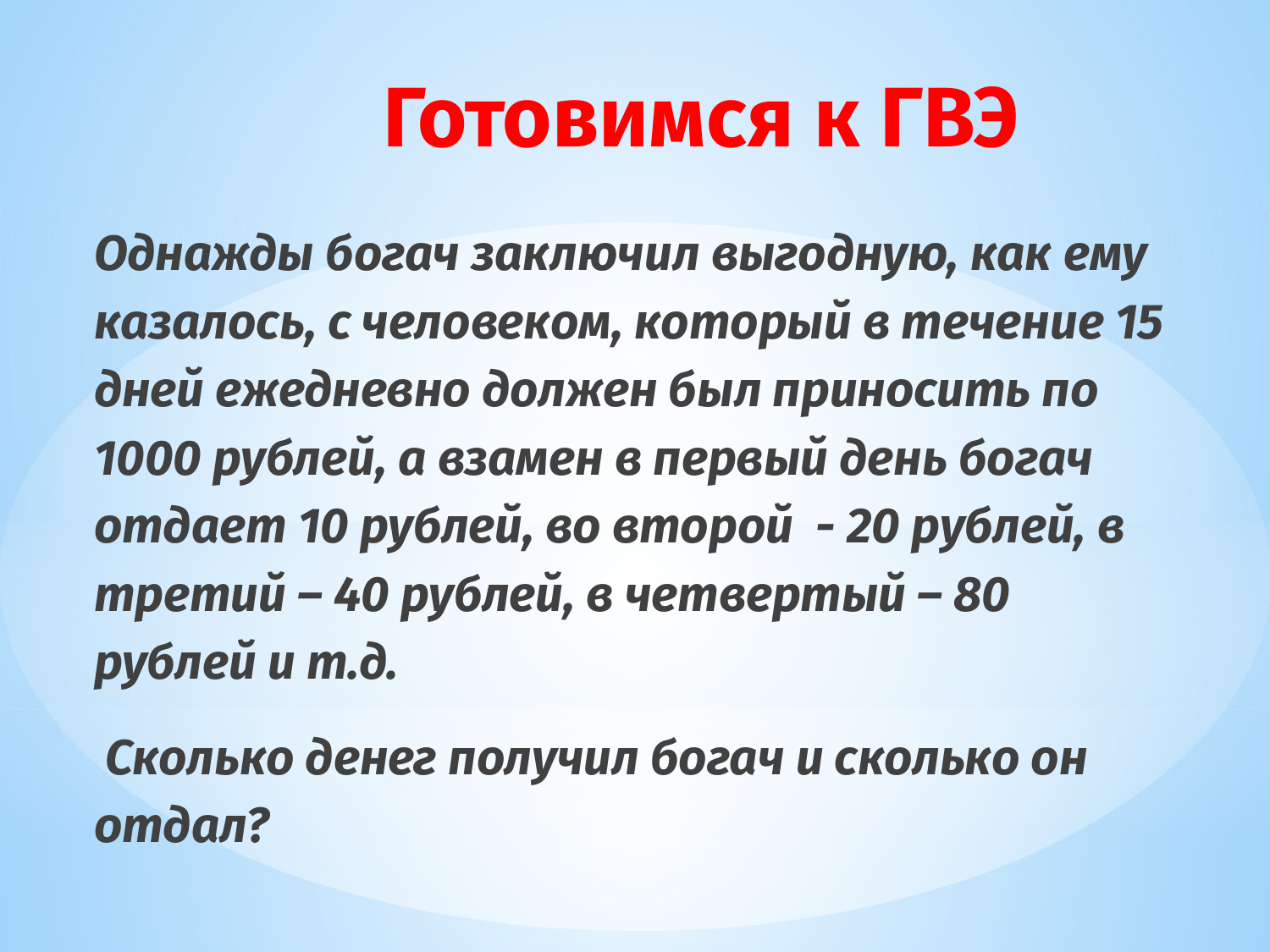

# Готовимся к ГВЭ
Однажды богач заключил выгодную, как ему казалось, с человеком, который в течение 15 дней ежедневно должен был приносить по 1000 рублей, а взамен в первый день богач отдает 10 рублей, во второй  - 20 рублей, в третий – 40 рублей, в четвертый – 80 рублей и т.д.
 Сколько денег получил богач и сколько он отдал?